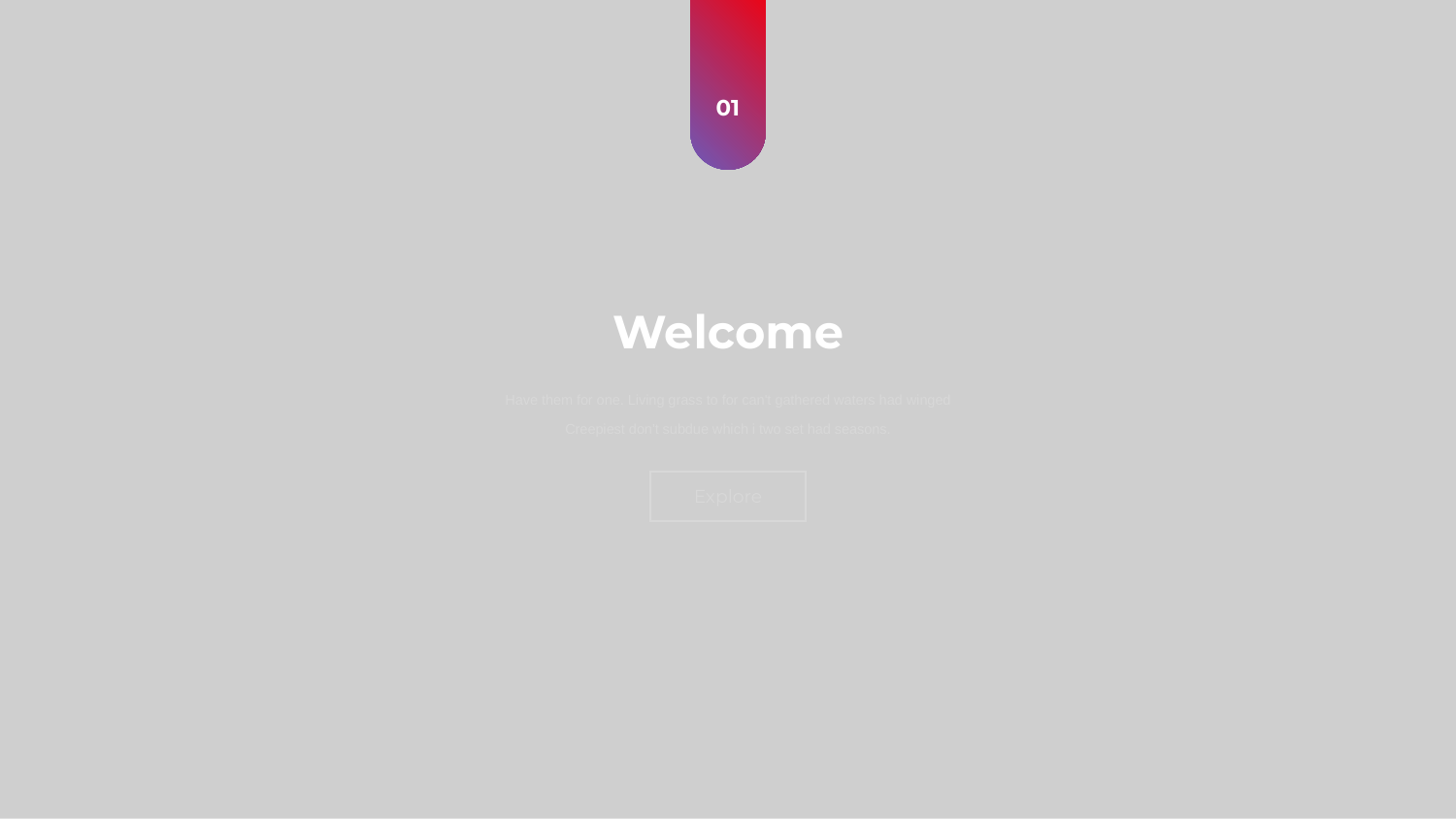

01
Welcome
Have them for one. Living grass to for can't gathered waters had winged Creepiest don't subdue which i two set had seasons.

Explore